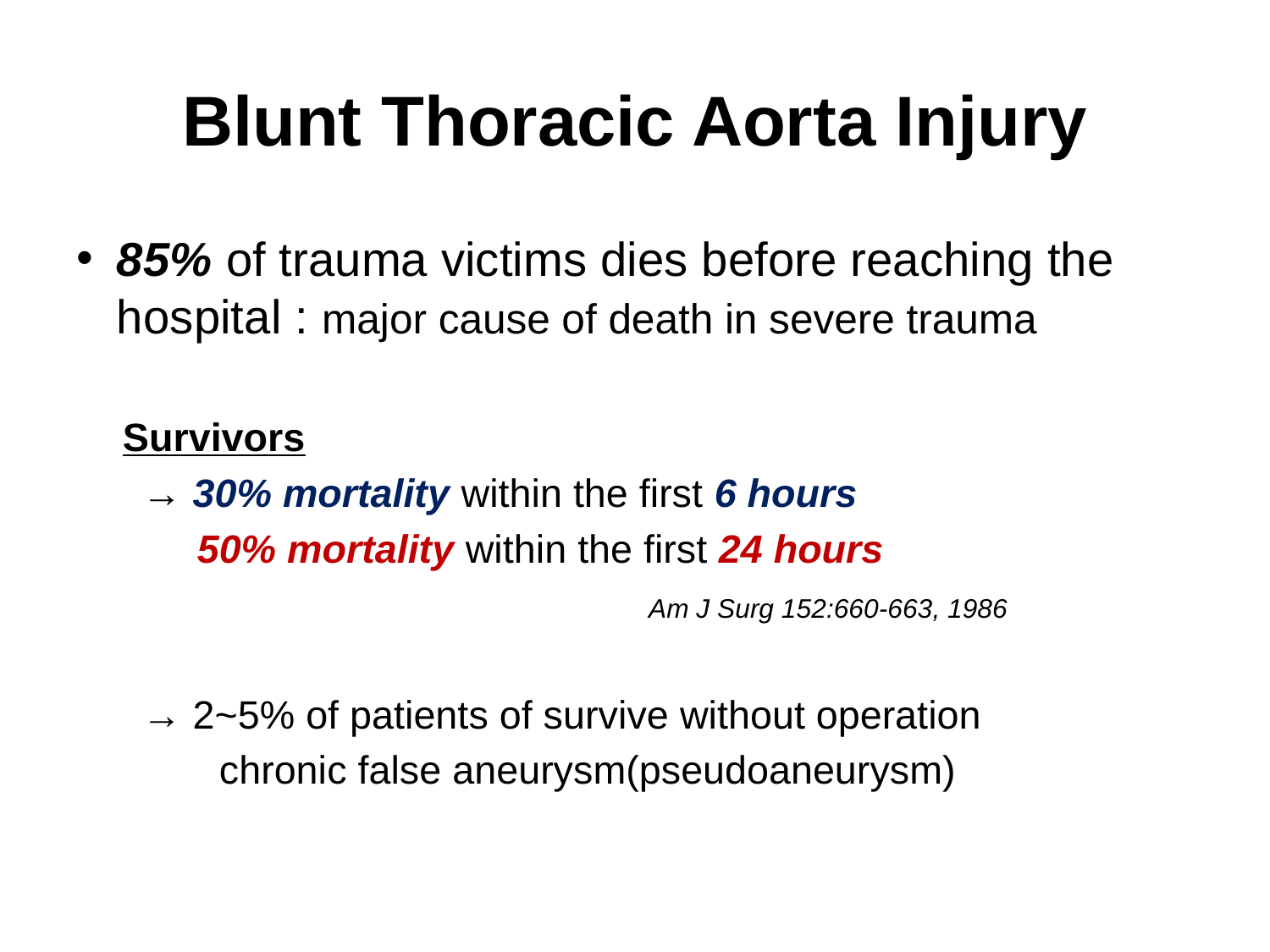

# Blunt Thoracic Aorta Injury
85% of trauma victims dies before reaching the hospital : major cause of death in severe trauma

    Survivors
      → 30% mortality within the first 6 hours
           50% mortality within the first 24 hours
                                                    Am J Surg 152:660-663, 1986

      → 2~5% of patients of survive without operation
             chronic false aneurysm(pseudoaneurysm)